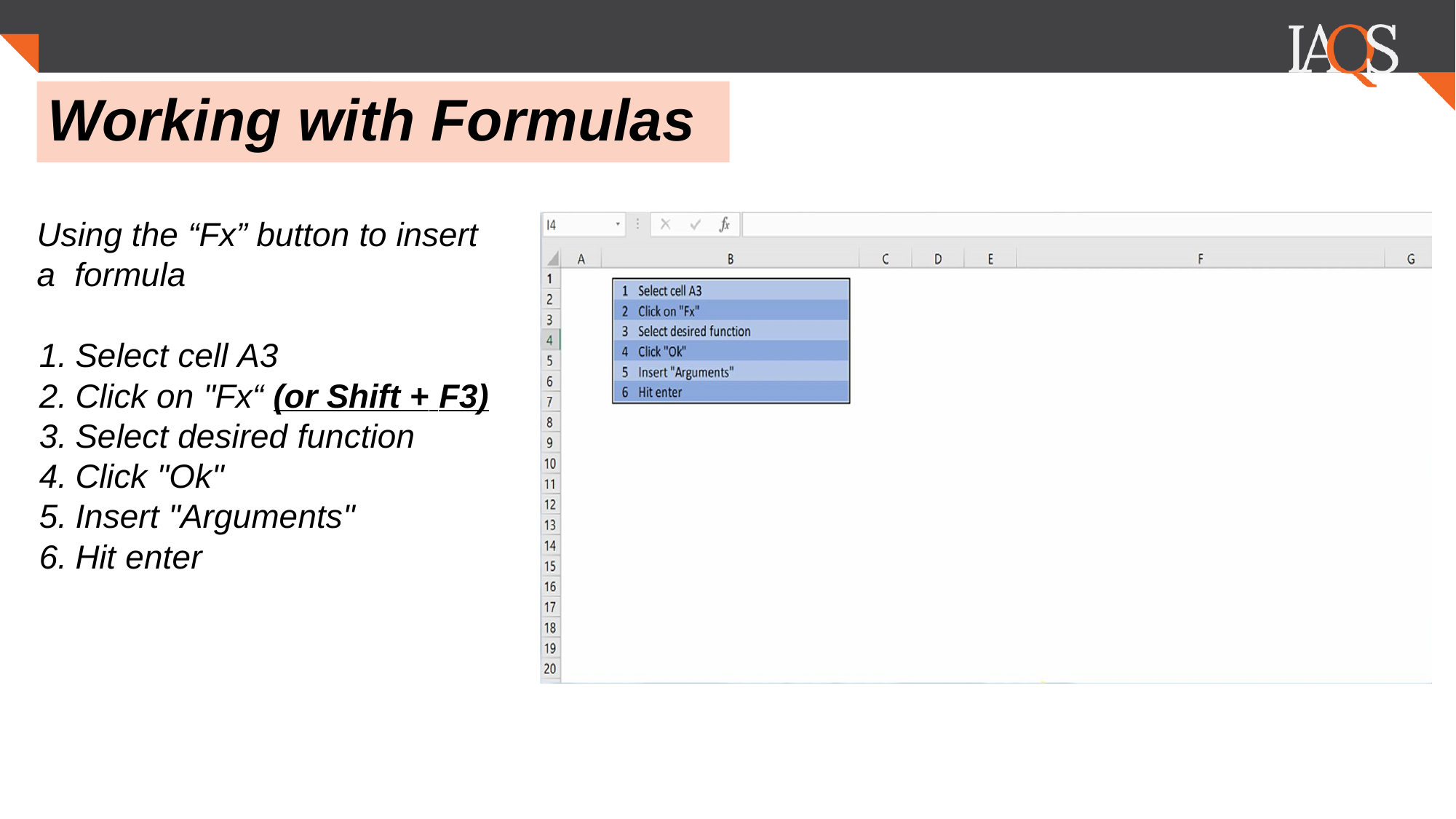

.
# Working with Formulas

Using the “Fx” button to insert a  formula

Select cell A3
Click on "Fx“ (or Shift + F3)
Select desired function
Click "Ok"
Insert "Arguments"
Hit enter